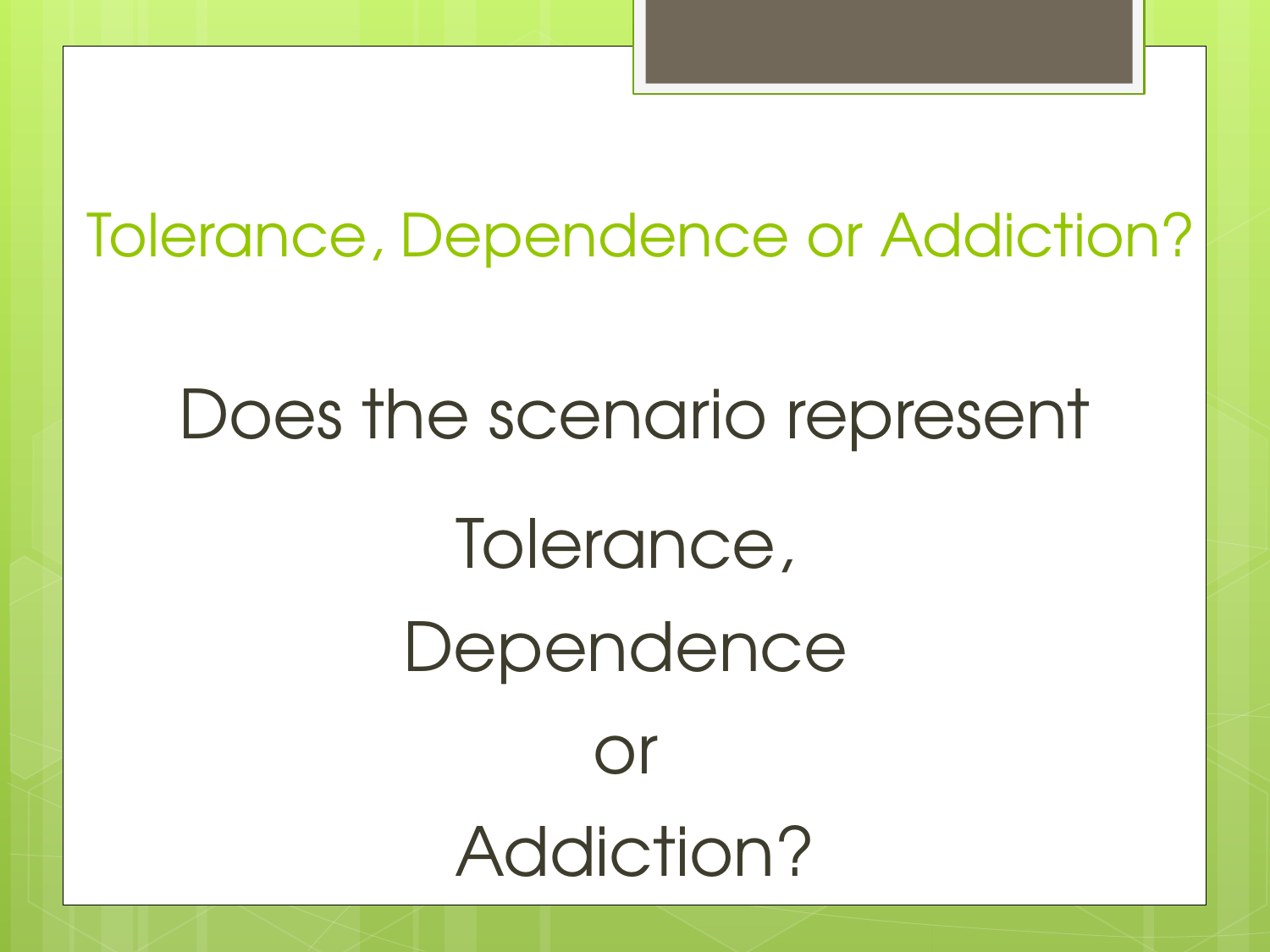

# Tolerance, Dependence or Addiction?

Does the scenario represent Tolerance,
Dependence
or
Addiction?